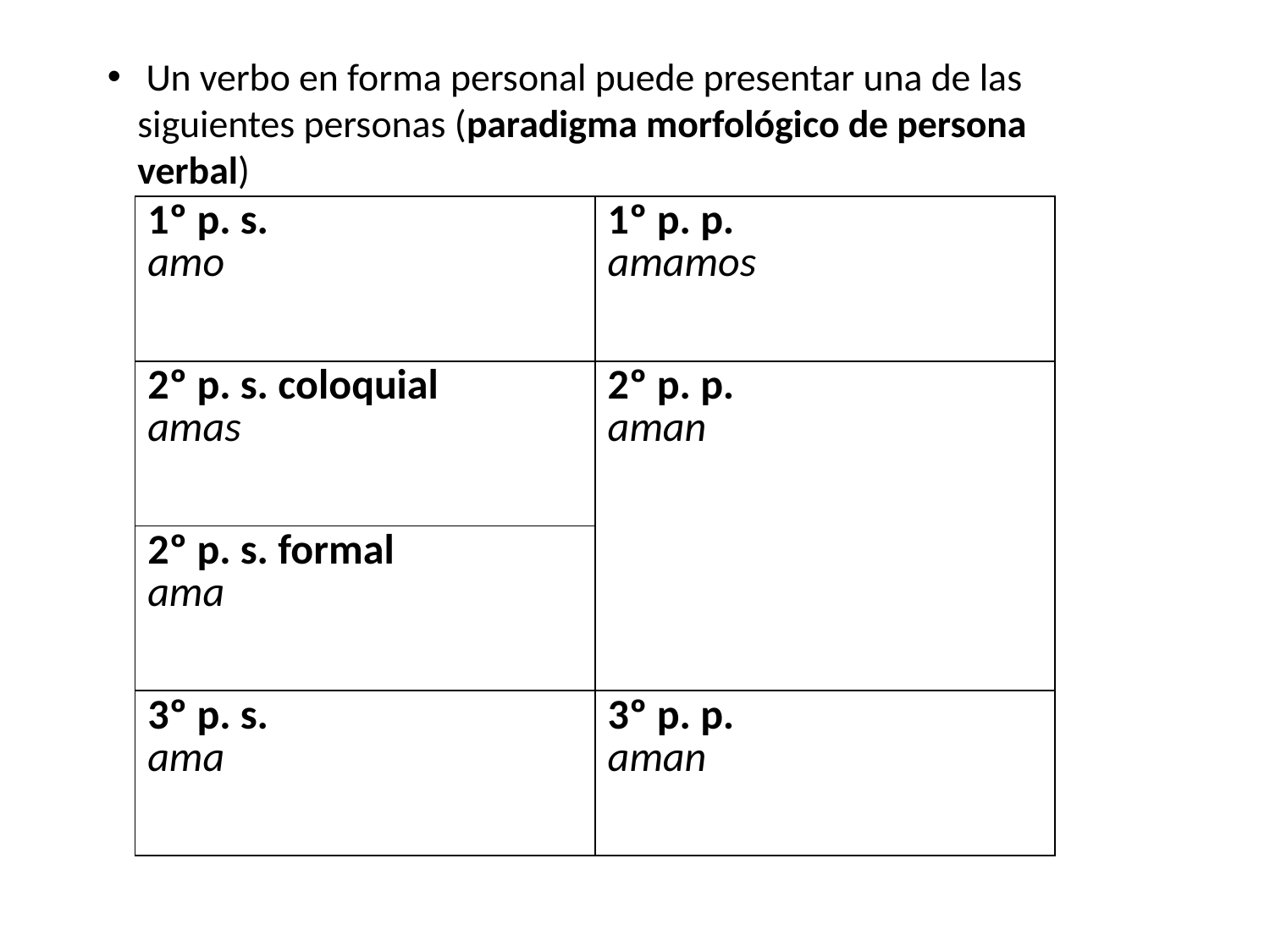

Un verbo en forma personal puede presentar una de las siguientes personas (paradigma morfológico de persona verbal)
| 1º p. s. amo | 1º p. p. amamos |
| --- | --- |
| 2º p. s. coloquial amas | 2º p. p. aman |
| 2º p. s. formal ama |  |
| 3º p. s. ama | 3º p. p. aman |